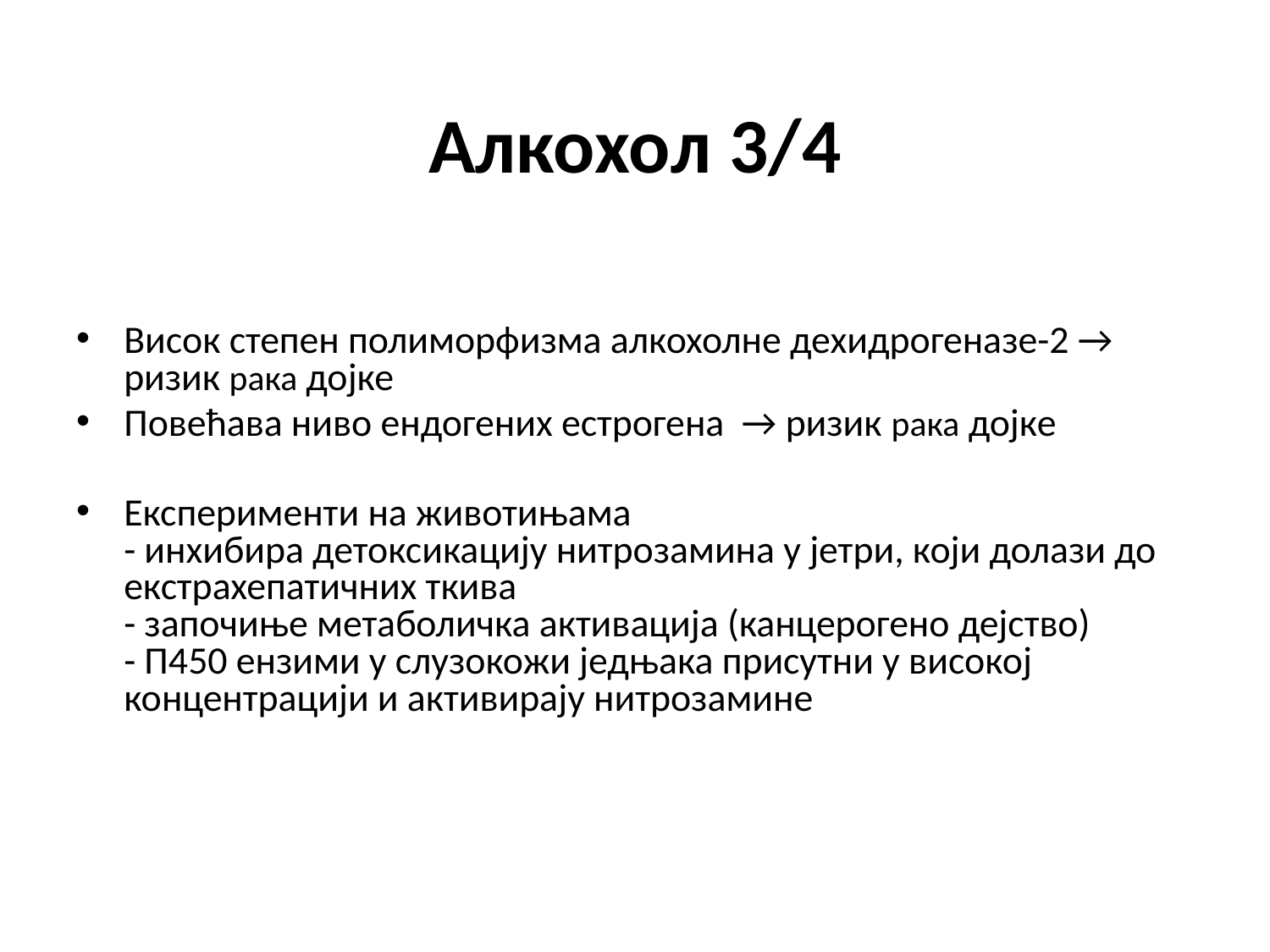

# Алкохол 3/4
Висок степен полиморфизма алкохолне дехидрогеназе-2 → ризик рака дојке
Повећава ниво ендогених естрогена  → ризик рака дојке

Експерименти на животињама
- инхибира детоксикацију нитрозамина у јетри, који долази до екстрахепатичних ткива
- започиње метаболичка активација (канцерогено дејство)
- П450 ензими у слузокожи једњака присутни у високој концентрацији и активирају нитрозамине